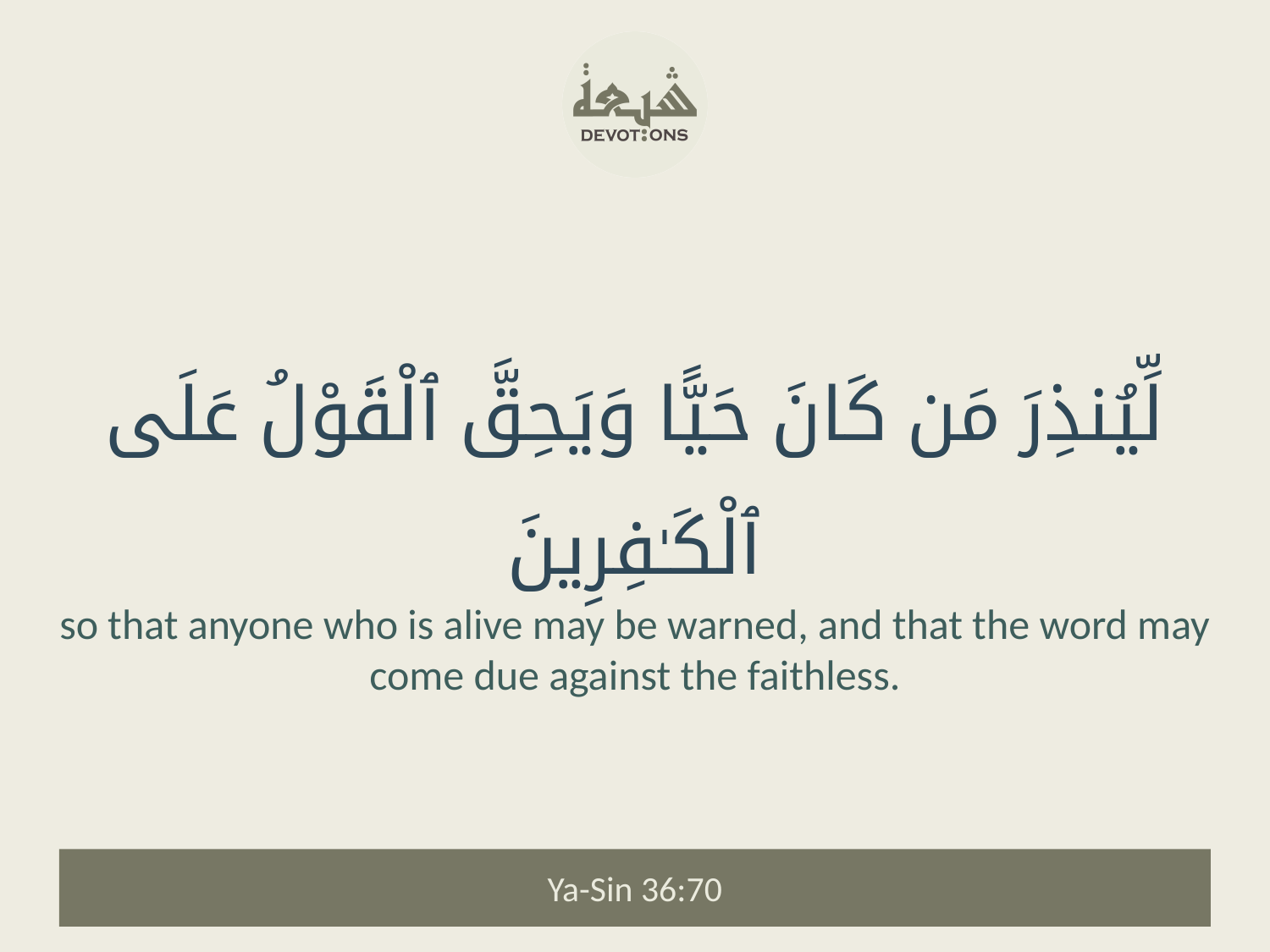

لِّيُنذِرَ مَن كَانَ حَيًّا وَيَحِقَّ ٱلْقَوْلُ عَلَى ٱلْكَـٰفِرِينَ
so that anyone who is alive may be warned, and that the word may come due against the faithless.
Ya-Sin 36:70